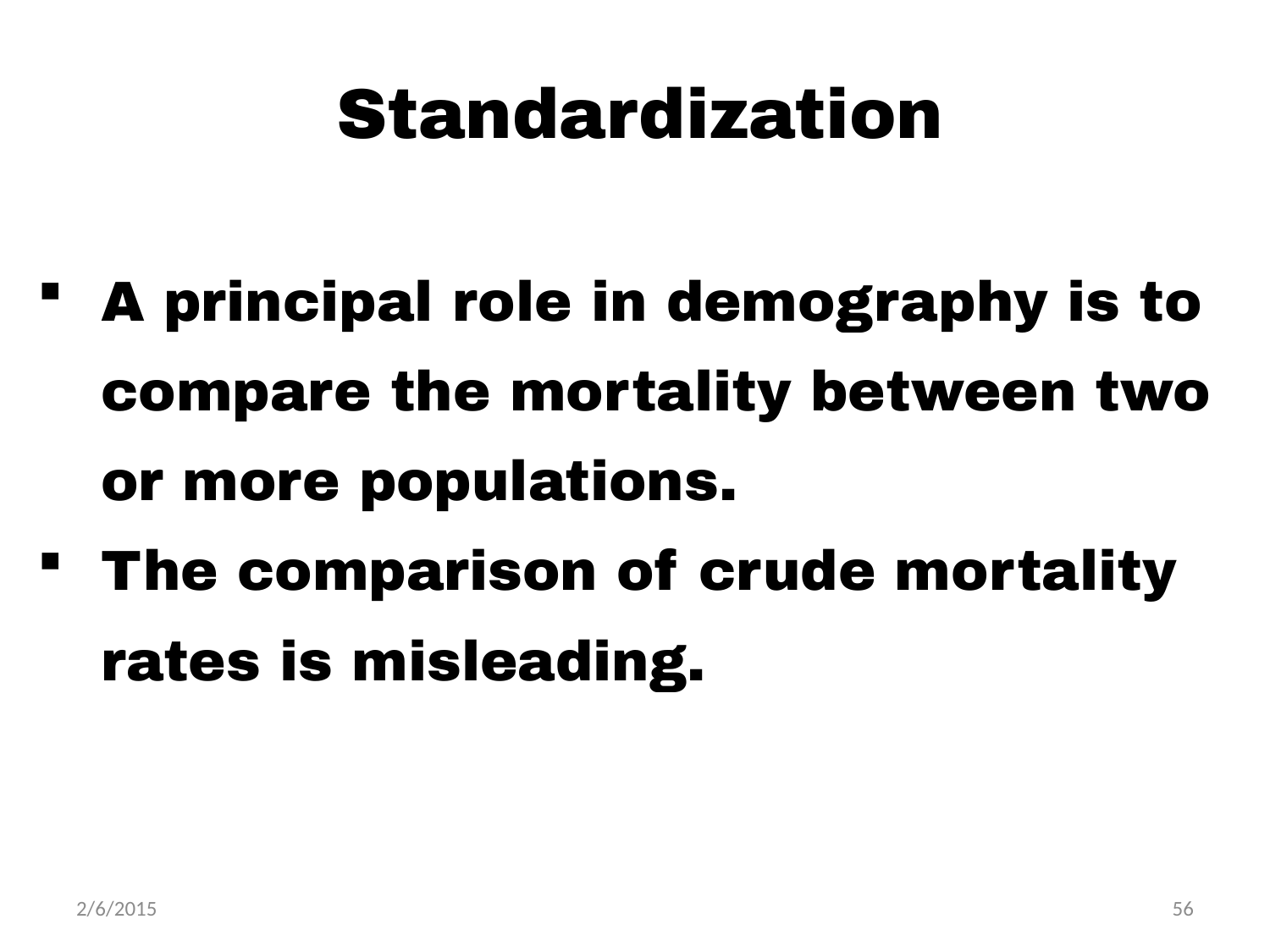

Standardization

A principal role in demography is to compare the mortality between two or more populations.
The comparison of crude mortality rates is misleading.
2/6/2015
56